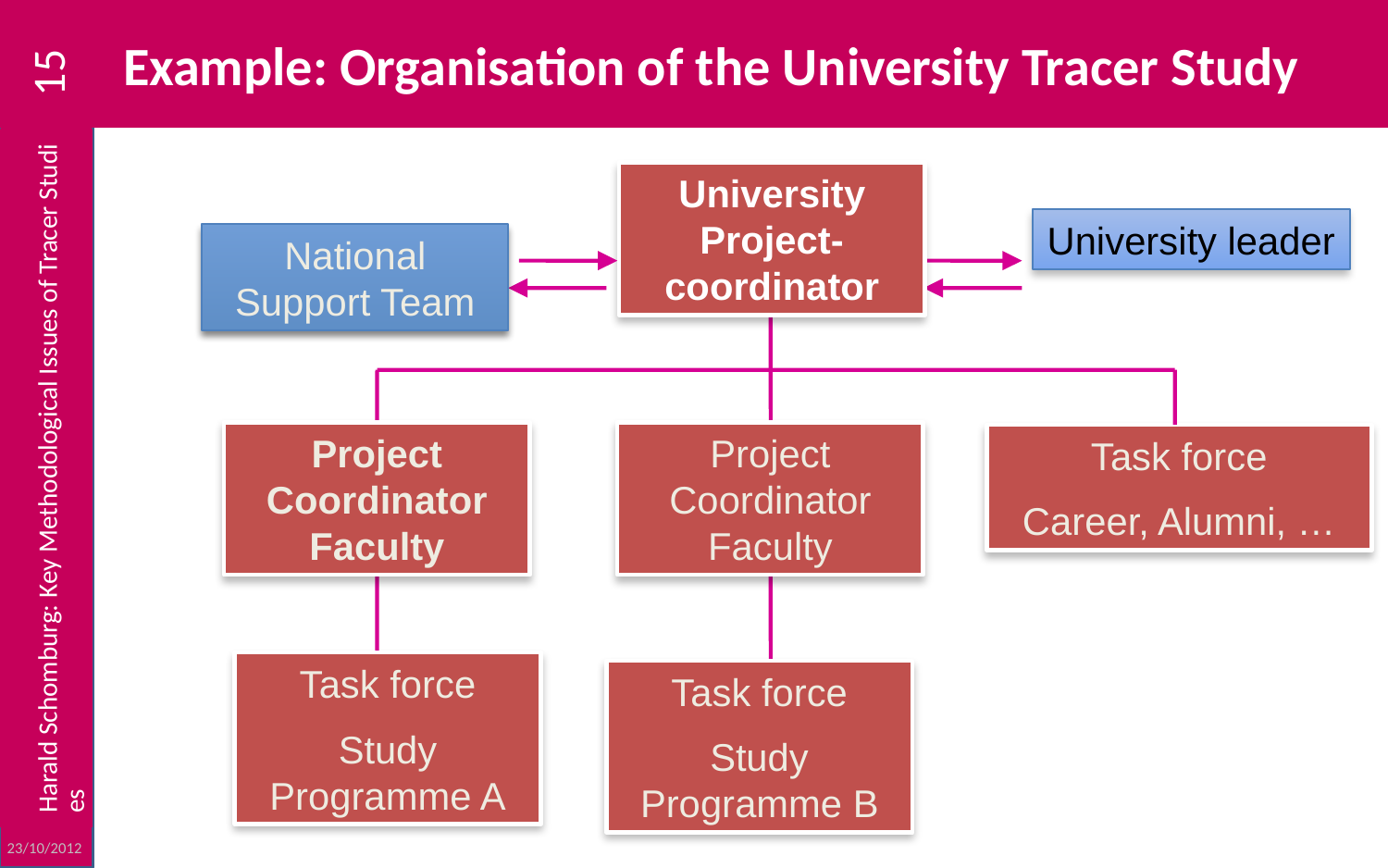

# Example: Organisation of the University Tracer Study
15
University Project-coordinator
University leader
National Support Team

Project Coordinator Faculty
Project Coordinator Faculty
Task force
Career, Alumni, …
Harald Schomburg: Key Methodological Issues of Tracer Studies

Task force
Study Programme A
Task force
Study Programme B
23/10/2012